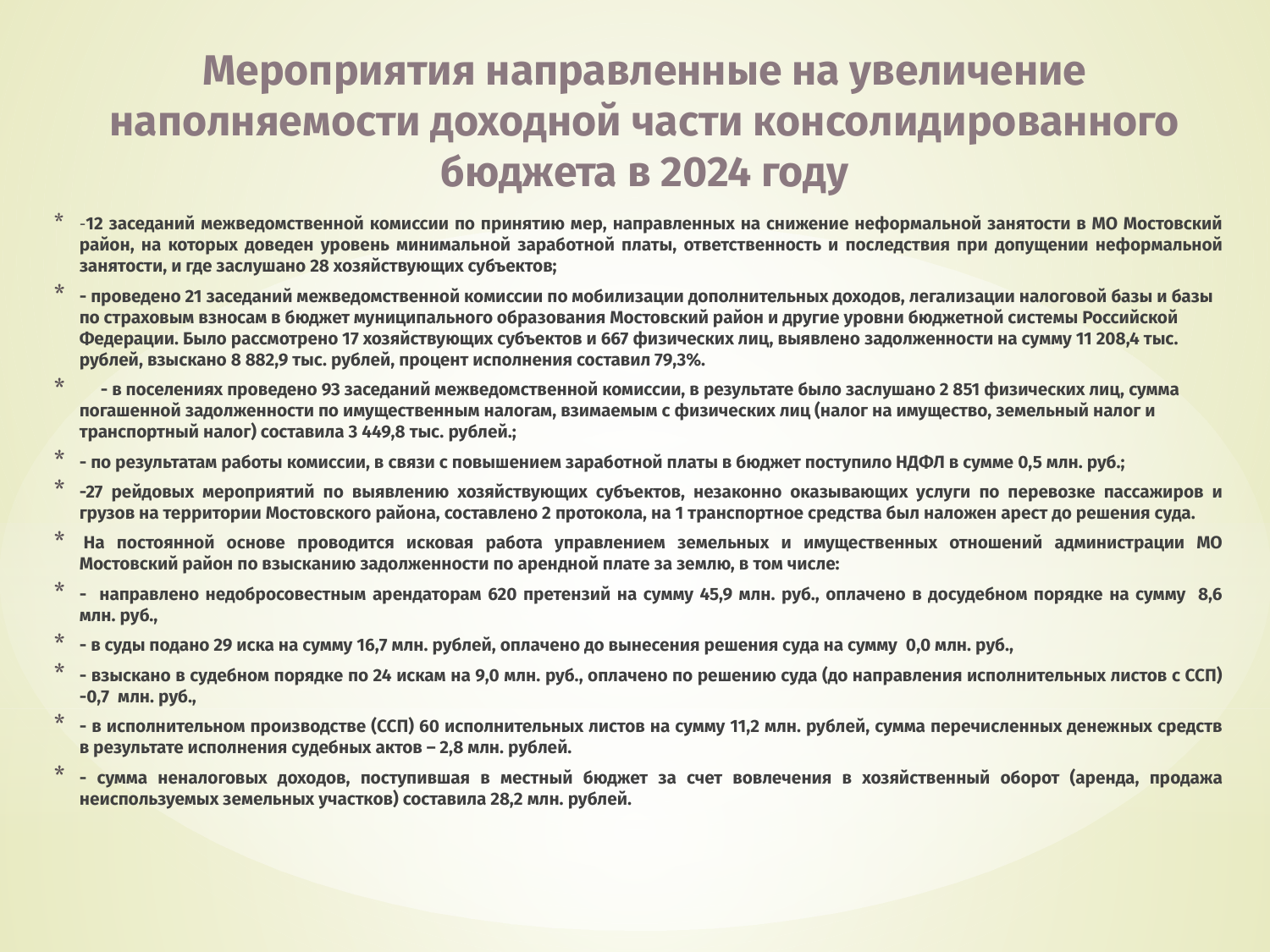

# Мероприятия направленные на увеличение наполняемости доходной части консолидированного бюджета в 2024 году
-12 заседаний межведомственной комиссии по принятию мер, направленных на снижение неформальной занятости в МО Мостовский район, на которых доведен уровень минимальной заработной платы, ответственность и последствия при допущении неформальной занятости, и где заслушано 28 хозяйствующих субъектов;
- проведено 21 заседаний межведомственной комиссии по мобилизации дополнительных доходов, легализации налоговой базы и базы по страховым взносам в бюджет муниципального образования Мостовский район и другие уровни бюджетной системы Российской Федерации. Было рассмотрено 17 хозяйствующих субъектов и 667 физических лиц, выявлено задолженности на сумму 11 208,4 тыс. рублей, взыскано 8 882,9 тыс. рублей, процент исполнения составил 79,3%.
     - в поселениях проведено 93 заседаний межведомственной комиссии, в результате было заслушано 2 851 физических лиц, сумма погашенной задолженности по имущественным налогам, взимаемым с физических лиц (налог на имущество, земельный налог и транспортный налог) составила 3 449,8 тыс. рублей.;
- по результатам работы комиссии, в связи с повышением заработной платы в бюджет поступило НДФЛ в сумме 0,5 млн. руб.;
-27 рейдовых мероприятий по выявлению хозяйствующих субъектов, незаконно оказывающих услуги по перевозке пассажиров и грузов на территории Мостовского района, составлено 2 протокола, на 1 транспортное средства был наложен арест до решения суда.
 На постоянной основе проводится исковая работа управлением земельных и имущественных отношений администрации МО Мостовский район по взысканию задолженности по арендной плате за землю, в том числе:
-  направлено недобросовестным арендаторам 620 претензий на сумму 45,9 млн. руб., оплачено в досудебном порядке на сумму  8,6 млн. руб.,
- в суды подано 29 иска на сумму 16,7 млн. рублей, оплачено до вынесения решения суда на сумму  0,0 млн. руб.,
- взыскано в судебном порядке по 24 искам на 9,0 млн. руб., оплачено по решению суда (до направления исполнительных листов с ССП) -0,7  млн. руб.,
- в исполнительном производстве (ССП) 60 исполнительных листов на сумму 11,2 млн. рублей, сумма перечисленных денежных средств в результате исполнения судебных актов – 2,8 млн. рублей.
- сумма неналоговых доходов, поступившая в местный бюджет за счет вовлечения в хозяйственный оборот (аренда, продажа неиспользуемых земельных участков) составила 28,2 млн. рублей.